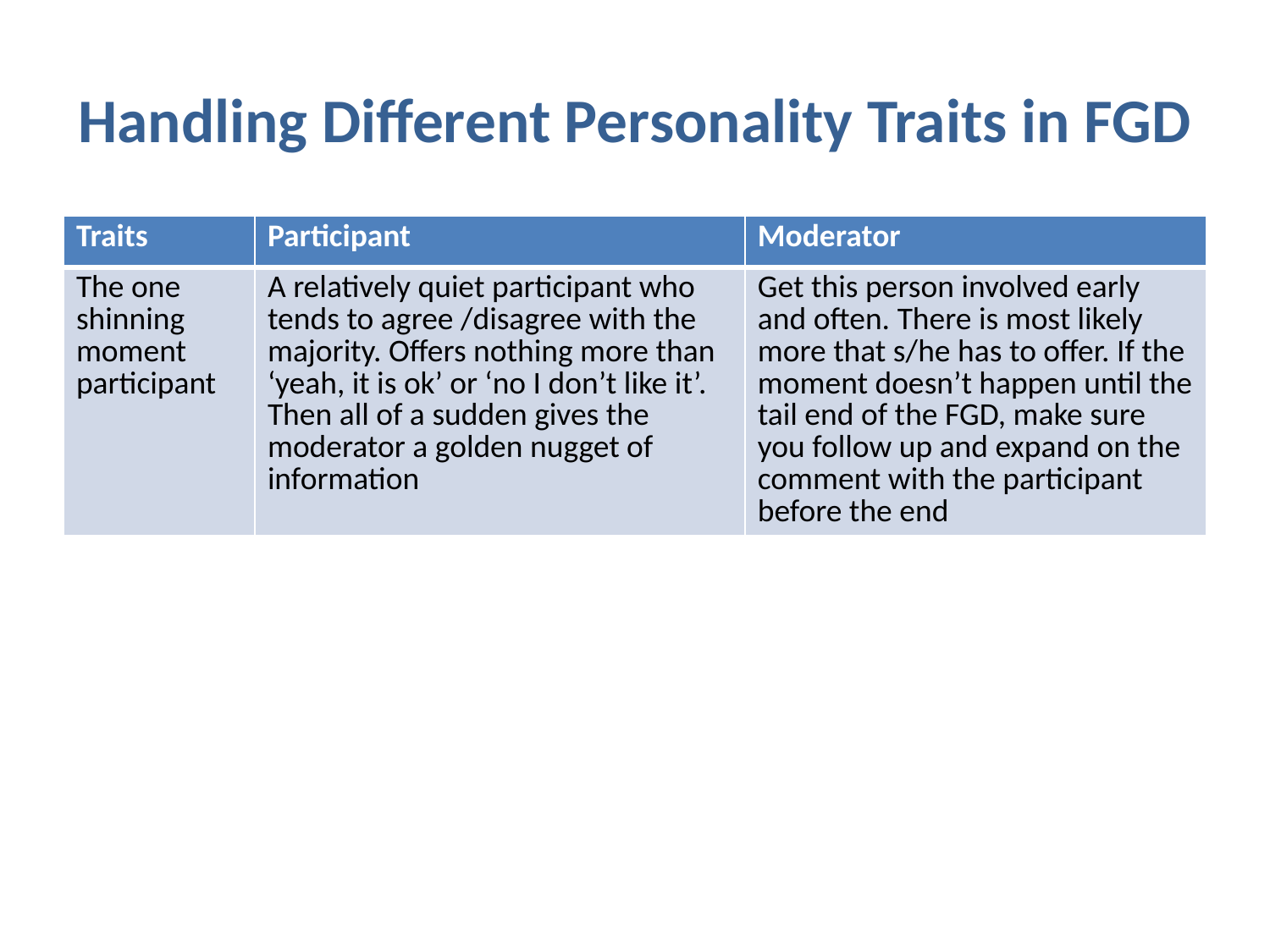

# Handling Different Personality Traits in FGD
| Traits | Participant | Moderator |
| --- | --- | --- |
| The one shinning moment participant | A relatively quiet participant who tends to agree /disagree with the majority. Offers nothing more than ‘yeah, it is ok’ or ‘no I don’t like it’. Then all of a sudden gives the moderator a golden nugget of information | Get this person involved early and often. There is most likely more that s/he has to offer. If the moment doesn’t happen until the tail end of the FGD, make sure you follow up and expand on the comment with the participant before the end |